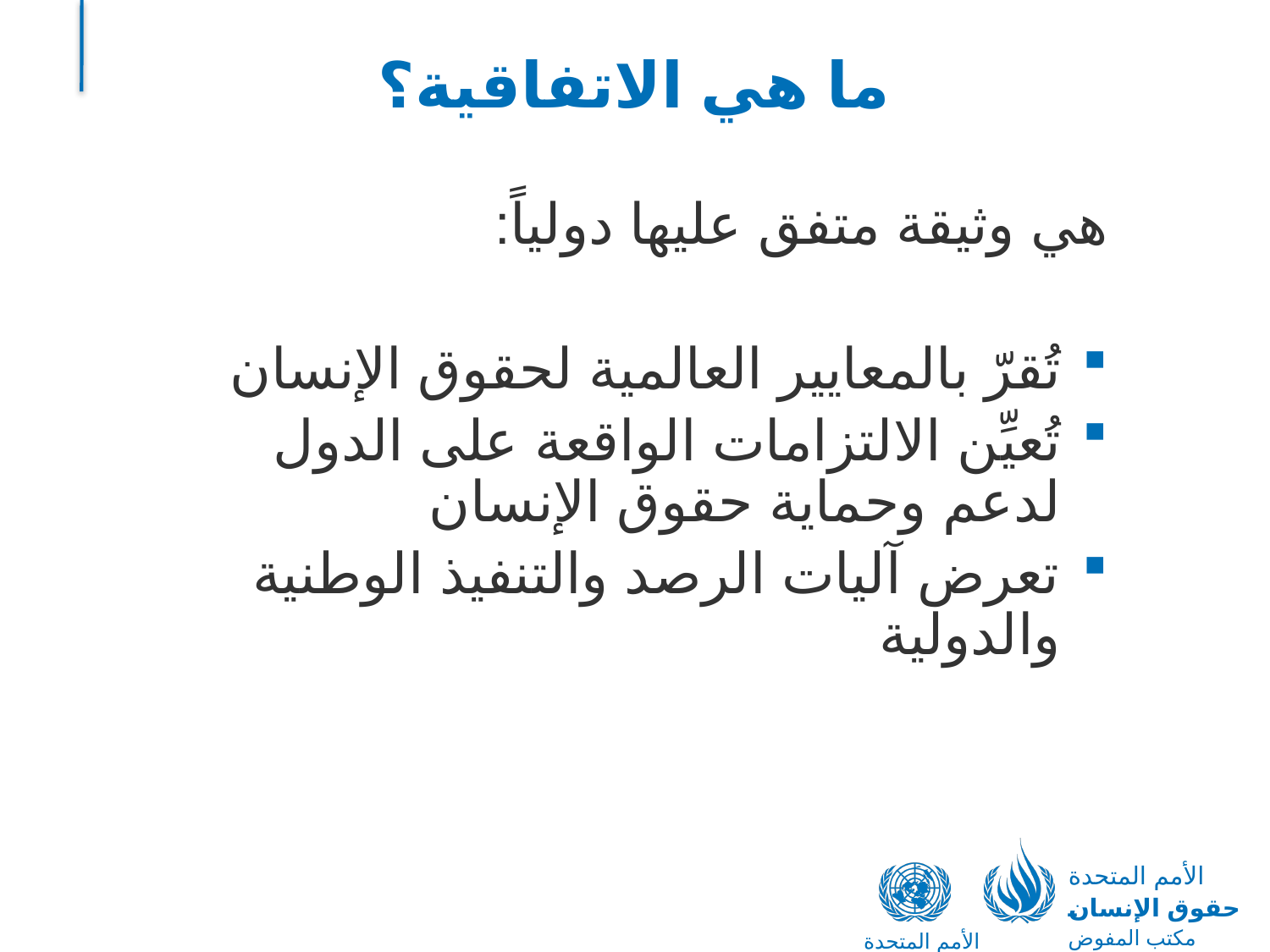

# ما هي الاتفاقية؟
هي وثيقة متفق عليها دولياً:

تُقرّ بالمعايير العالمية لحقوق الإنسان
تُعيِّن الالتزامات الواقعة على الدول لدعم وحماية حقوق الإنسان
تعرض آليات الرصد والتنفيذ الوطنية والدولية
الأمم المتحدة
حقوق الإنسان
مكتب المفوض السامي
الأمم المتحدة